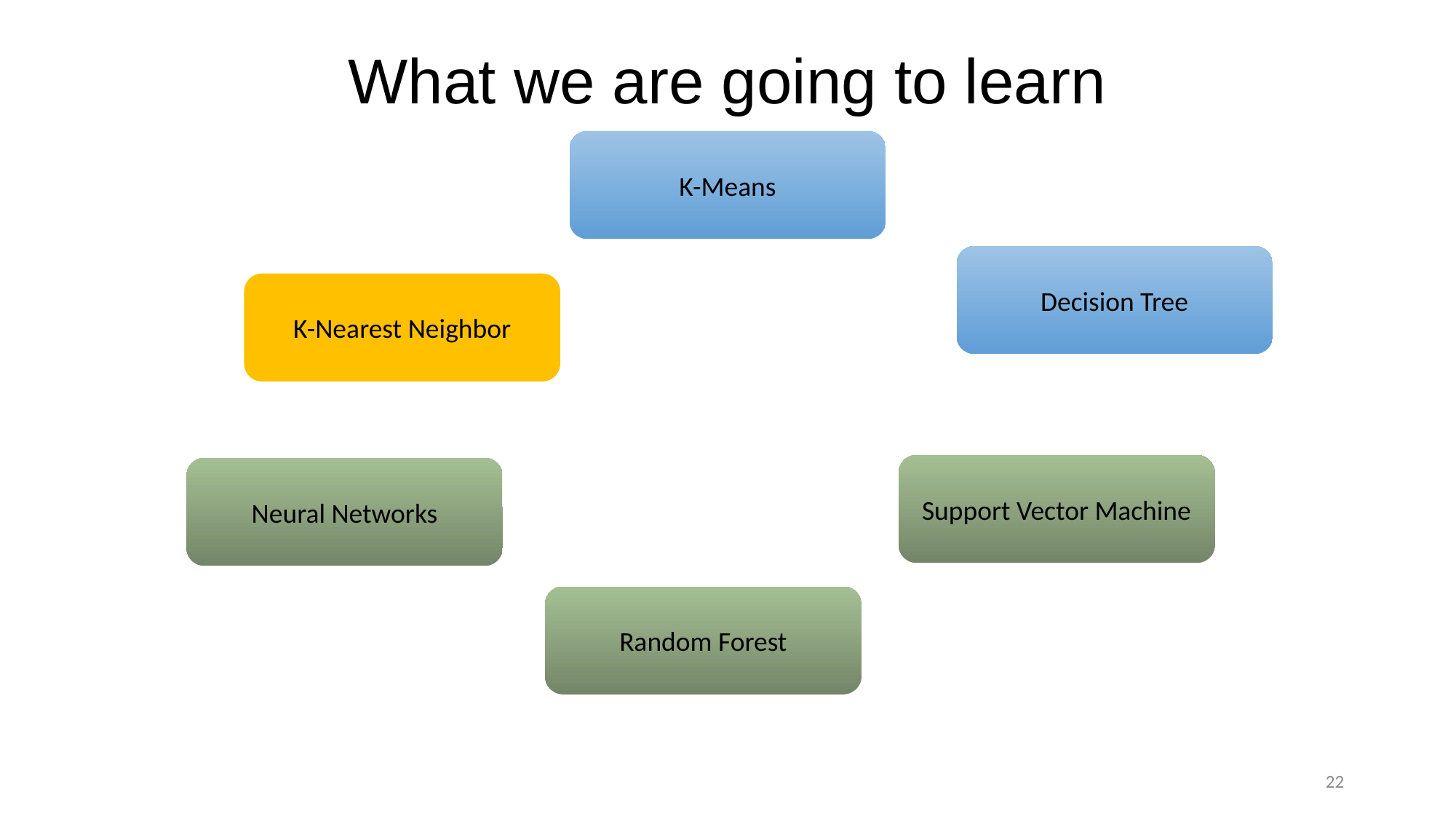

#
What we are going to learn
K-Means

Decision Tree
K-Nearest Neighbor
Support Vector Machine
Neural Networks
Random Forest
22